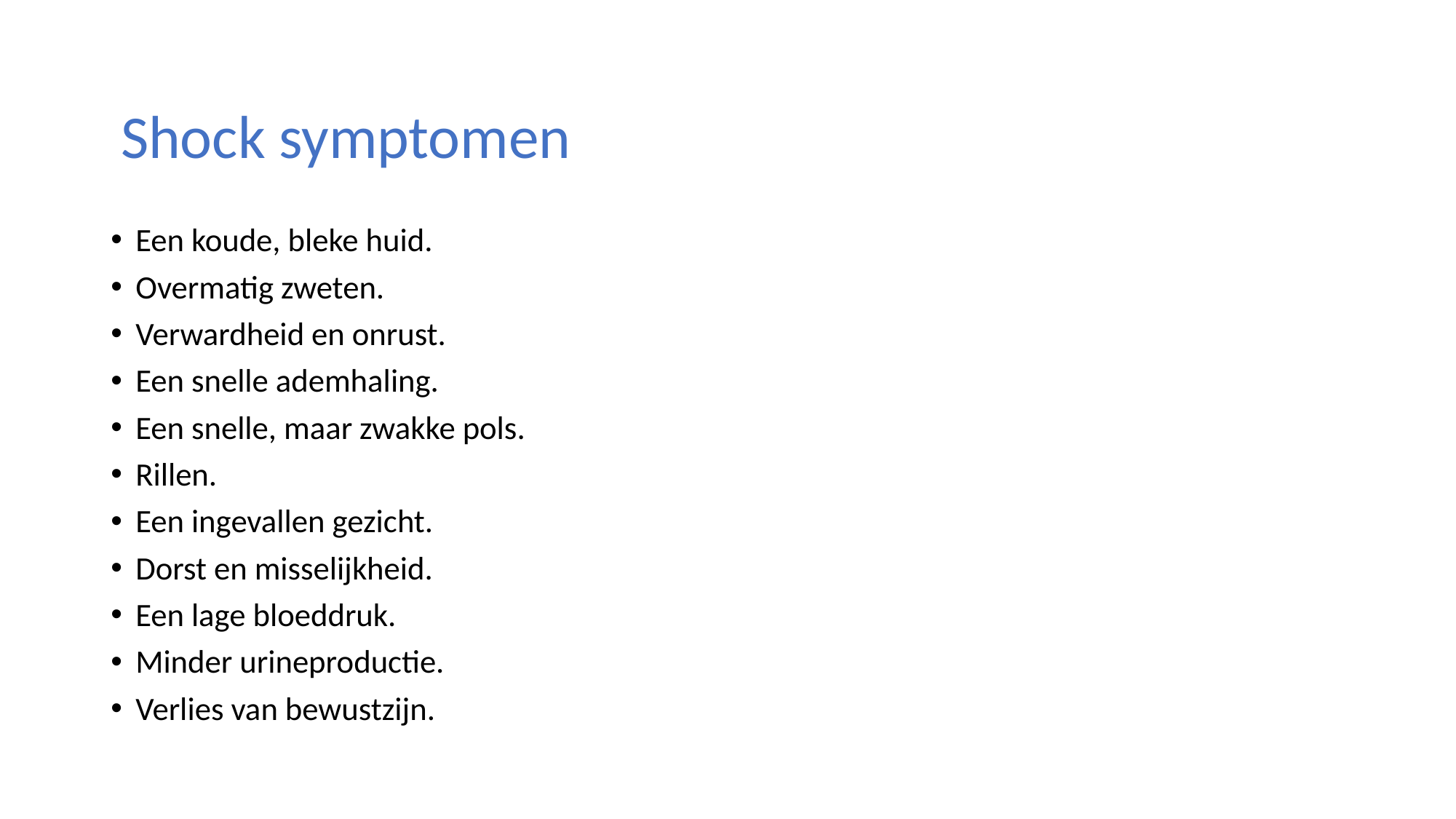

# Shock symptomen
Een koude, bleke huid.
Overmatig zweten.
Verwardheid en onrust.
Een snelle ademhaling.
Een snelle, maar zwakke pols.
Rillen.
Een ingevallen gezicht.
Dorst en misselijkheid.
Een lage bloeddruk.
Minder urineproductie.
Verlies van bewustzijn.